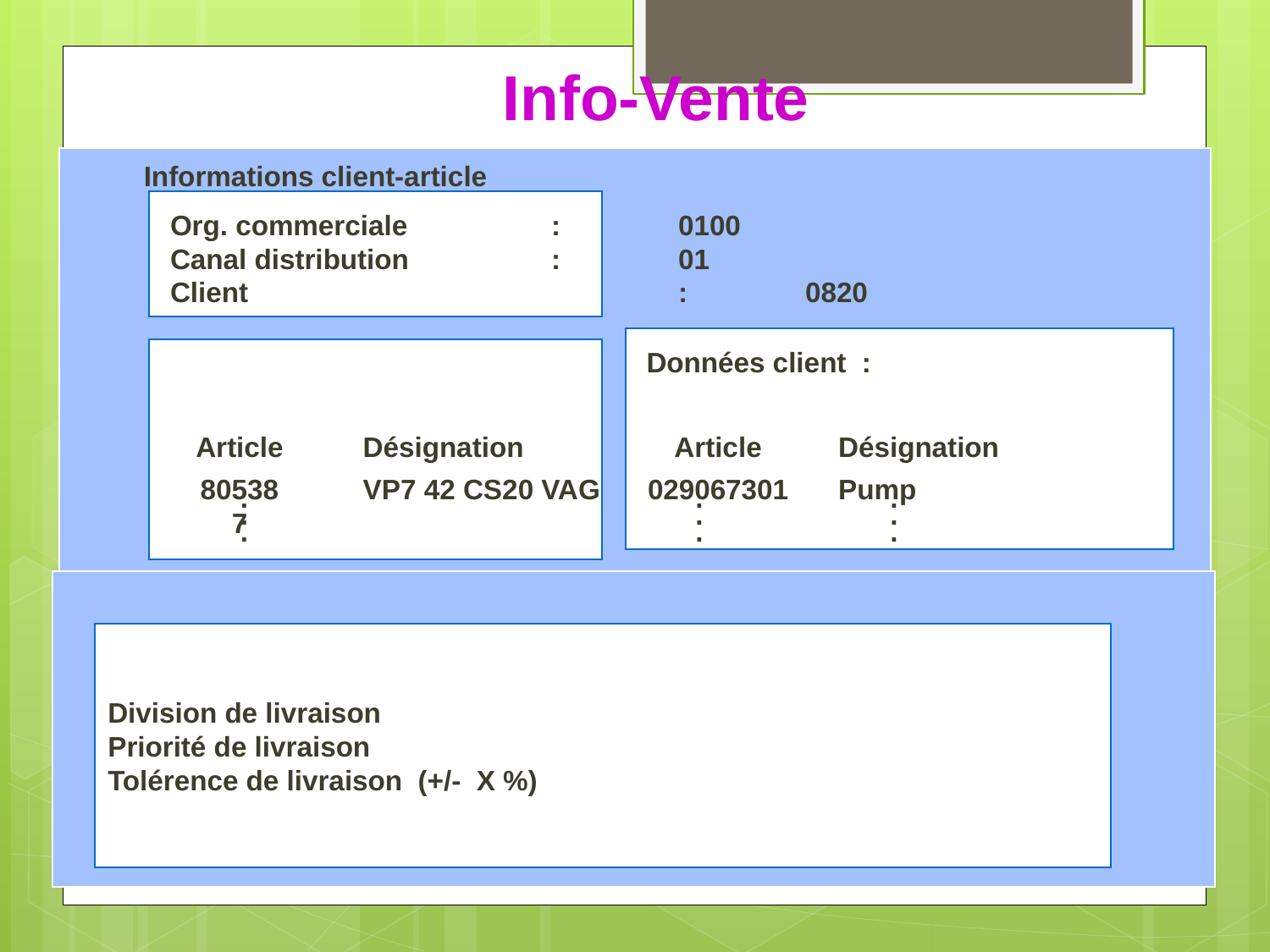

Info-Vente
Informations client-article
Org. commerciale   	:	0100
Canal distribution   	:	01
Client              			:	0820
Données client  :

Article
805387
Désignation
VP7 42 CS20 VAG
Article
029067301
Désignation
Pump
.
.
.
.
.
.
.
.
.

Division de livraison
Priorité de livraison
Tolérence de livraison  (+/-  X %)
Article client
M234
M598
Désignation
Ordinateur 1
Ordinateur 2
Quantité
10
3

Sharesap.com®. Copyright©. All rights reserved. Par Mickael QUESNOT, Consultant SAP